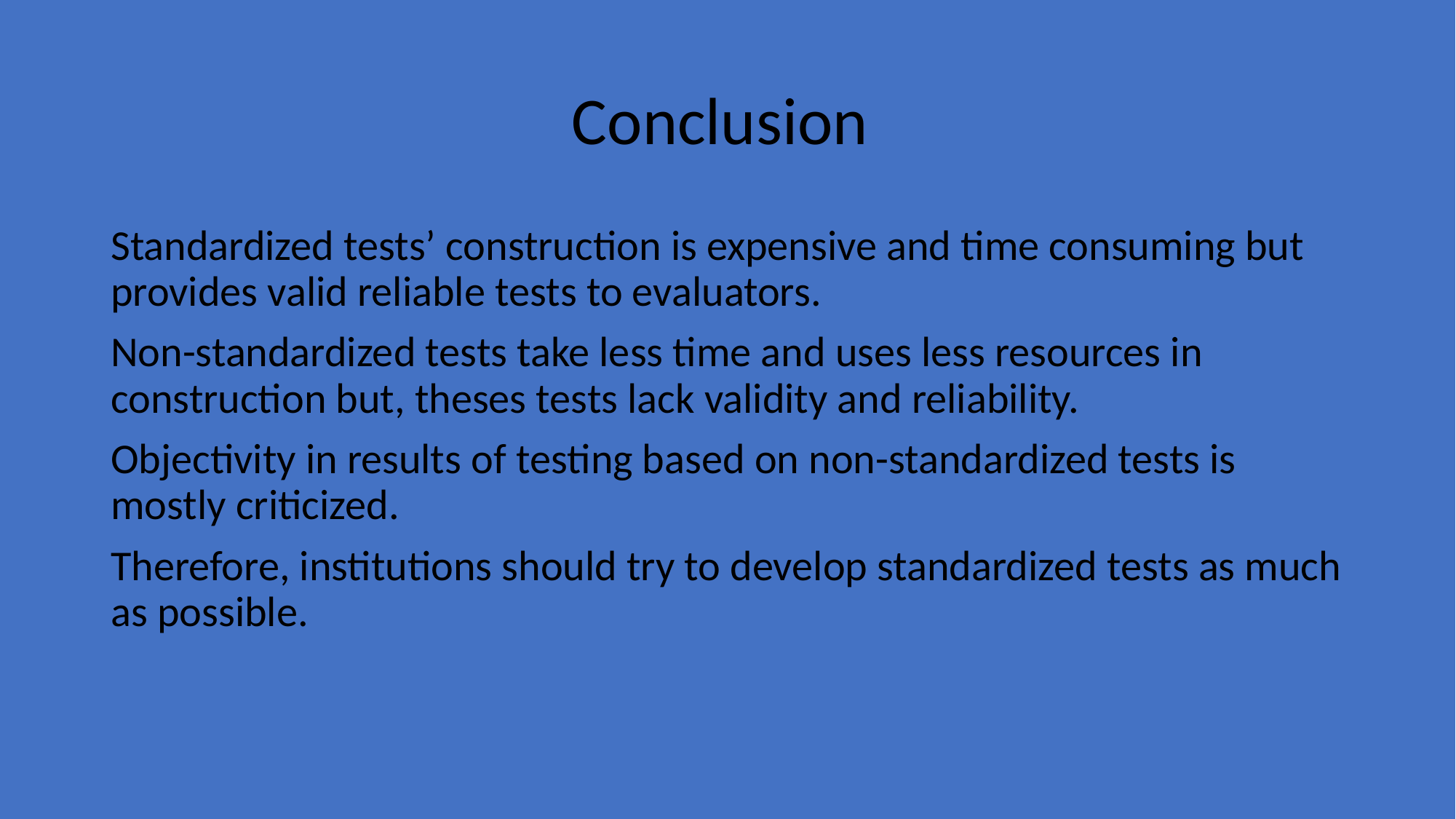

# Conclusion
Standardized tests’ construction is expensive and time consuming but provides valid reliable tests to evaluators.
Non-standardized tests take less time and uses less resources in construction but, theses tests lack validity and reliability.
Objectivity in results of testing based on non-standardized tests is mostly criticized.
Therefore, institutions should try to develop standardized tests as much as possible.